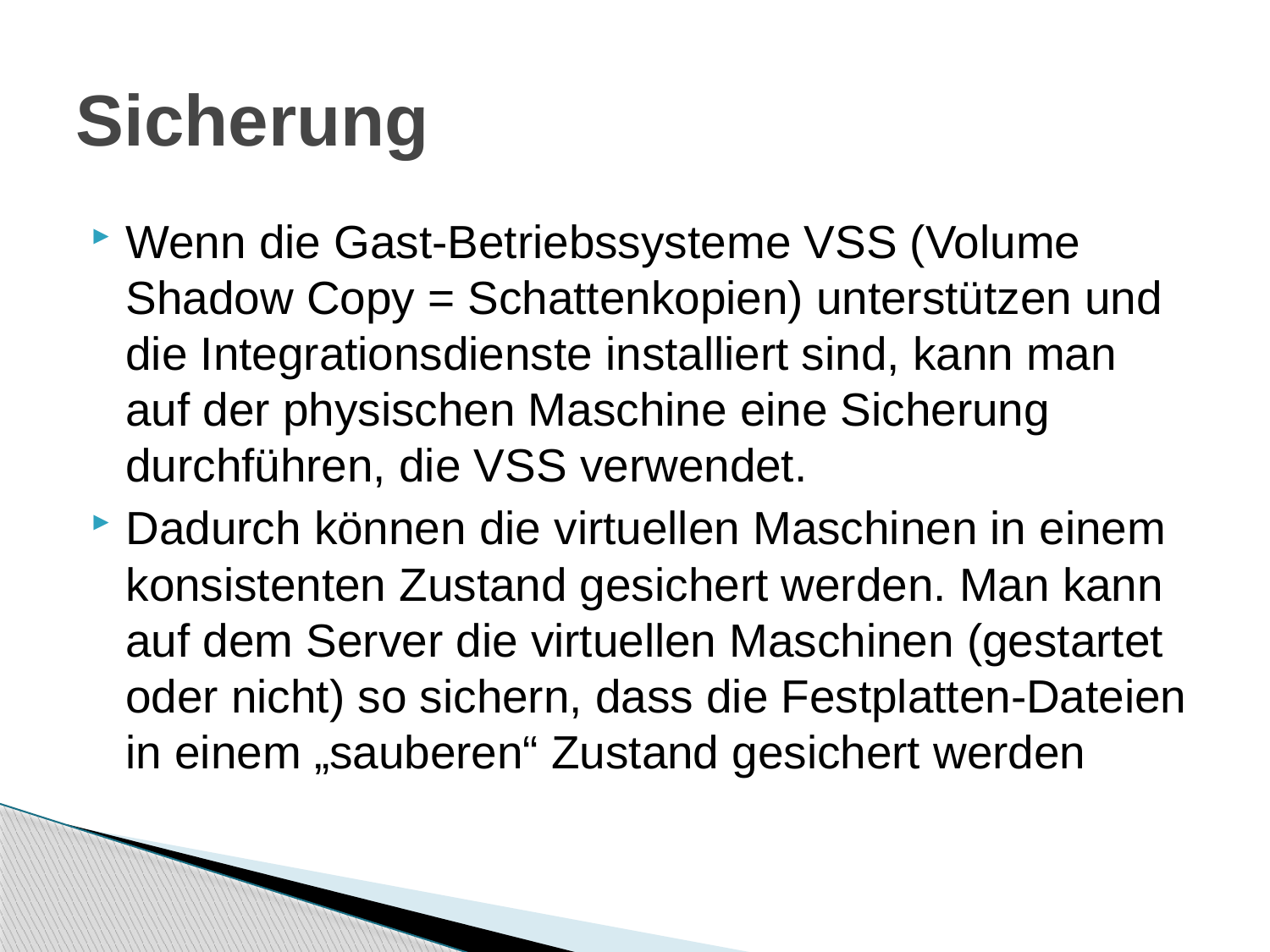

# Sicherung
Wenn die Gast-Betriebssysteme VSS (Volume Shadow Copy = Schattenkopien) unterstützen und die Integrationsdienste installiert sind, kann man auf der physischen Maschine eine Sicherung durchführen, die VSS verwendet.
Dadurch können die virtuellen Maschinen in einem konsistenten Zustand gesichert werden. Man kann auf dem Server die virtuellen Maschinen (gestartet oder nicht) so sichern, dass die Festplatten-Dateien in einem „sauberen“ Zustand gesichert werden